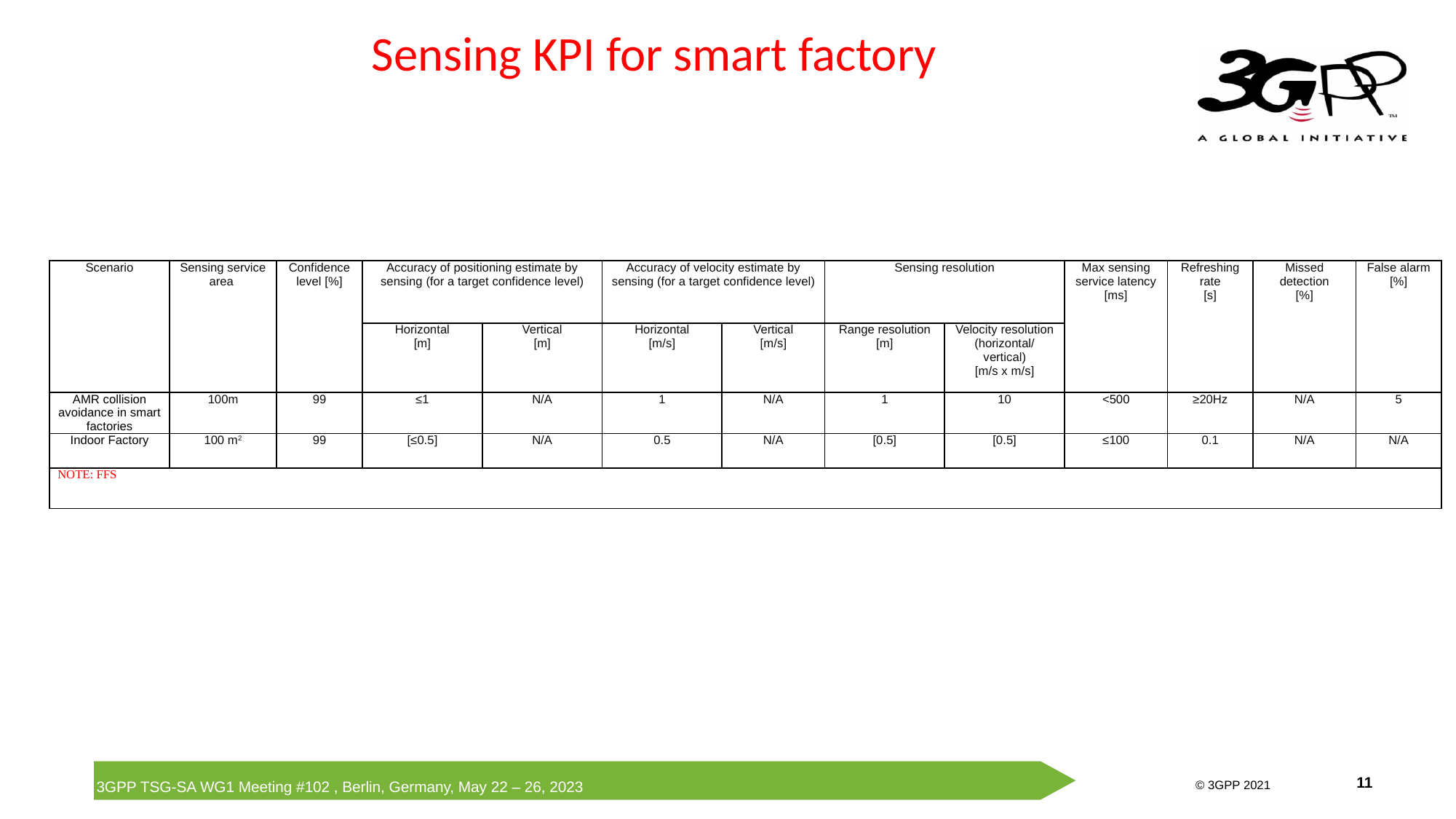

# Sensing KPI for smart factory
| Scenario | Sensing service area | Confidence level [%] | Accuracy of positioning estimate by sensing (for a target confidence level) |  | Accuracy of velocity estimate by sensing (for a target confidence level) |  | Sensing resolution |  | Max sensing service latency [ms] | Refreshing rate [s] | Missed detection [%] | False alarm [%] |
| --- | --- | --- | --- | --- | --- | --- | --- | --- | --- | --- | --- | --- |
|  |  |  | Horizontal [m] | Vertical [m] | Horizontal [m/s] | Vertical [m/s] | Range resolution [m] | Velocity resolution (horizontal/ vertical) [m/s x m/s] |  |  |  |  |
| AMR collision avoidance in smart factories | 100m | 99 | ≤1 | N/A | 1 | N/A | 1 | 10 | ˂500 | ≥20Hz | N/A | 5 |
| Indoor Factory | 100 m2 | 99 | [≤0.5] | N/A | 0.5 | N/A | [0.5] | [0.5] | ≤100 | 0.1 | N/A | N/A |
| NOTE: FFS |  |  |  |  |  |  |  |  |  |  |  |  |